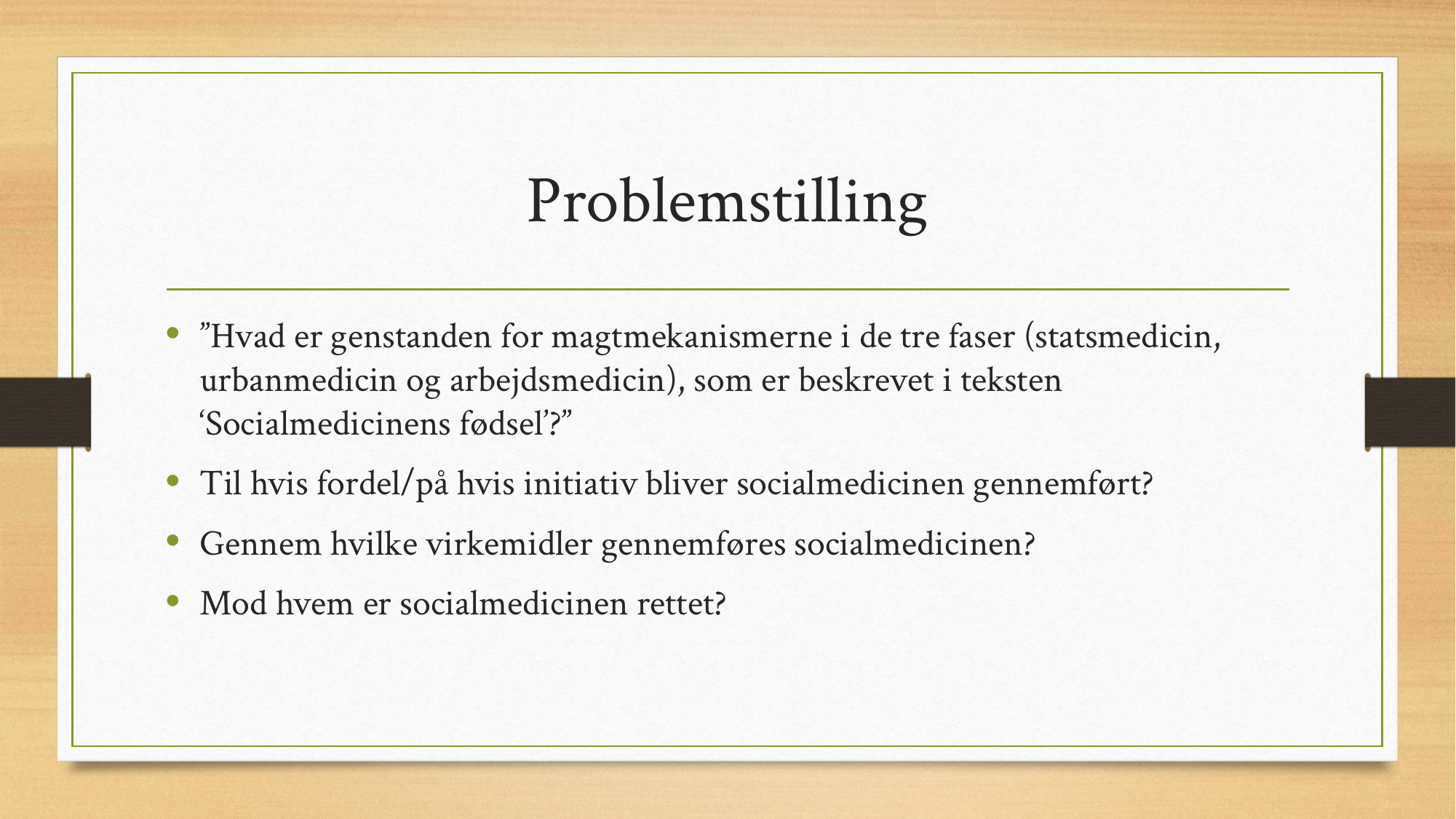

# Problemstilling
”Hvad er genstanden for magtmekanismerne i de tre faser (statsmedicin, urbanmedicin og arbejdsmedicin), som er beskrevet i teksten ‘Socialmedicinens fødsel’?”
Til hvis fordel/på hvis initiativ bliver socialmedicinen gennemført?
Gennem hvilke virkemidler gennemføres socialmedicinen?
Mod hvem er socialmedicinen rettet?